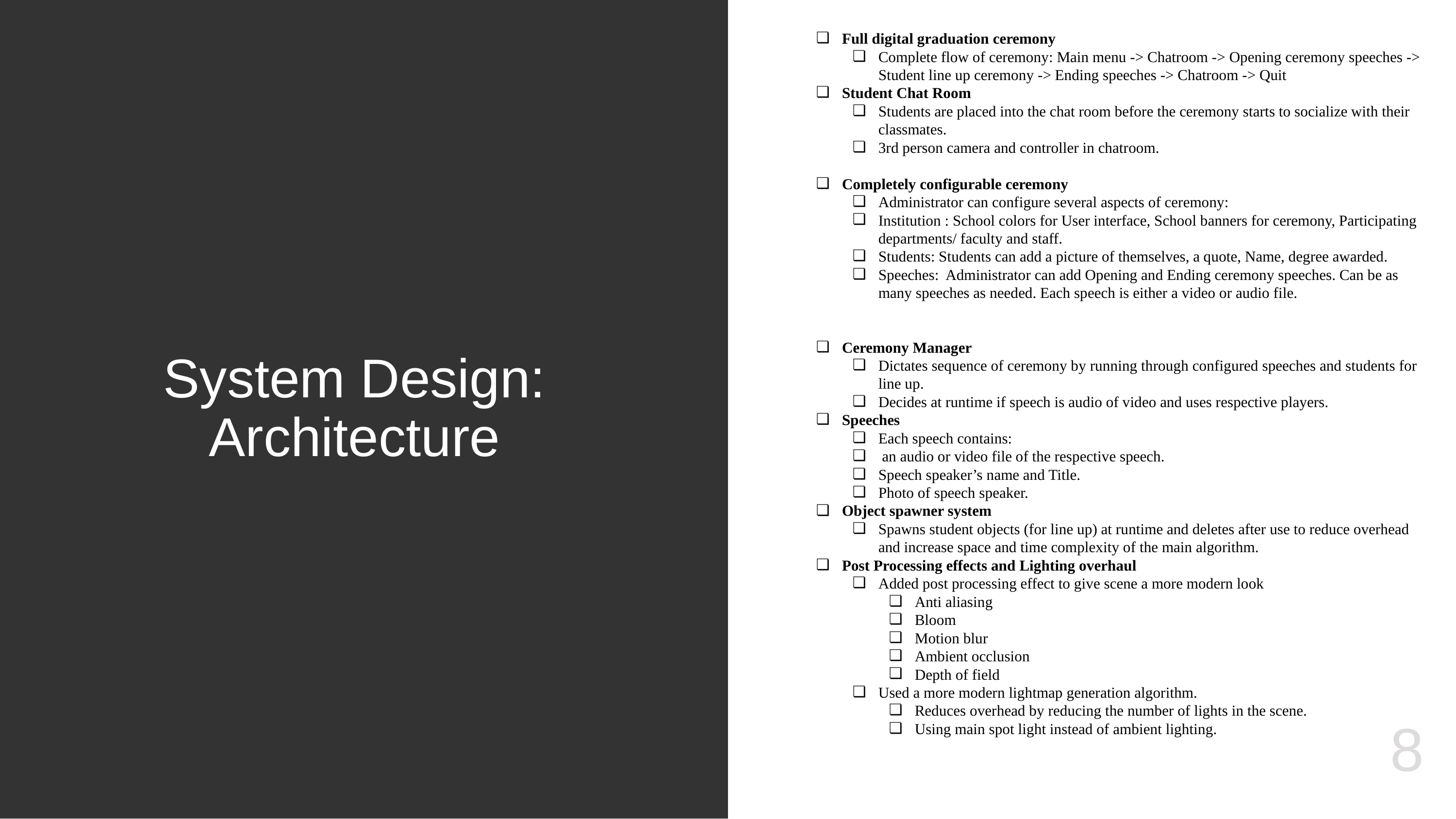

Full digital graduation ceremony
Complete flow of ceremony: Main menu -> Chatroom -> Opening ceremony speeches -> Student line up ceremony -> Ending speeches -> Chatroom -> Quit
Student Chat Room
Students are placed into the chat room before the ceremony starts to socialize with their classmates.
3rd person camera and controller in chatroom.

Completely configurable ceremony
Administrator can configure several aspects of ceremony:
Institution : School colors for User interface, School banners for ceremony, Participating departments/ faculty and staff.
Students: Students can add a picture of themselves, a quote, Name, degree awarded.
Speeches:  Administrator can add Opening and Ending ceremony speeches. Can be as many speeches as needed. Each speech is either a video or audio file.

Ceremony Manager
Dictates sequence of ceremony by running through configured speeches and students for line up.
Decides at runtime if speech is audio of video and uses respective players.
Speeches
Each speech contains:
 an audio or video file of the respective speech.
Speech speaker’s name and Title.
Photo of speech speaker.
Object spawner system
Spawns student objects (for line up) at runtime and deletes after use to reduce overhead and increase space and time complexity of the main algorithm.
Post Processing effects and Lighting overhaul
Added post processing effect to give scene a more modern look
Anti aliasing
Bloom
Motion blur
Ambient occlusion
Depth of field
Used a more modern lightmap generation algorithm.
Reduces overhead by reducing the number of lights in the scene.
Using main spot light instead of ambient lighting.
# System Design: Architecture
8